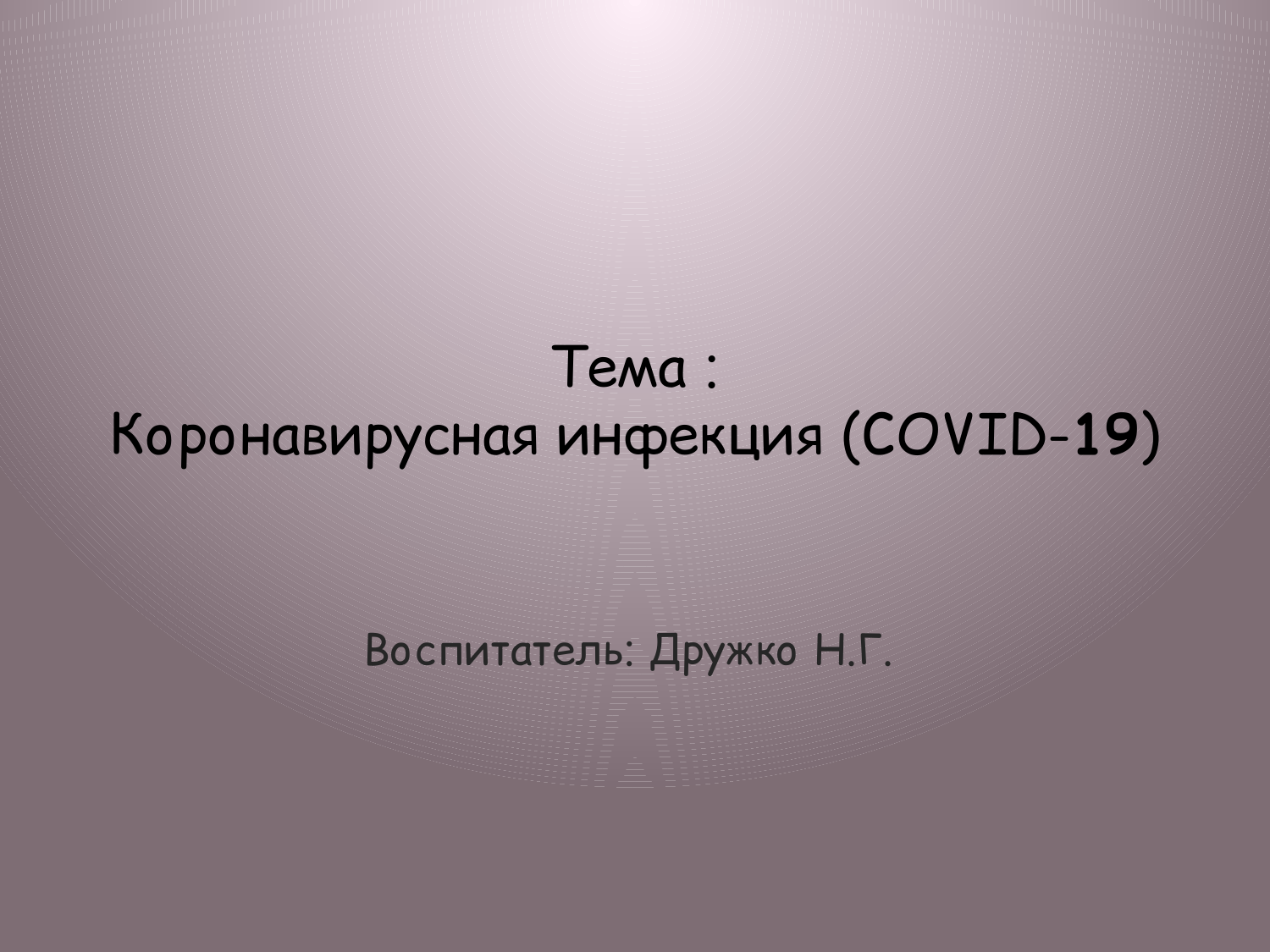

# Тема : Коронавирусная инфекция (COVID-19)

Воспитатель: Дружко Н.Г.